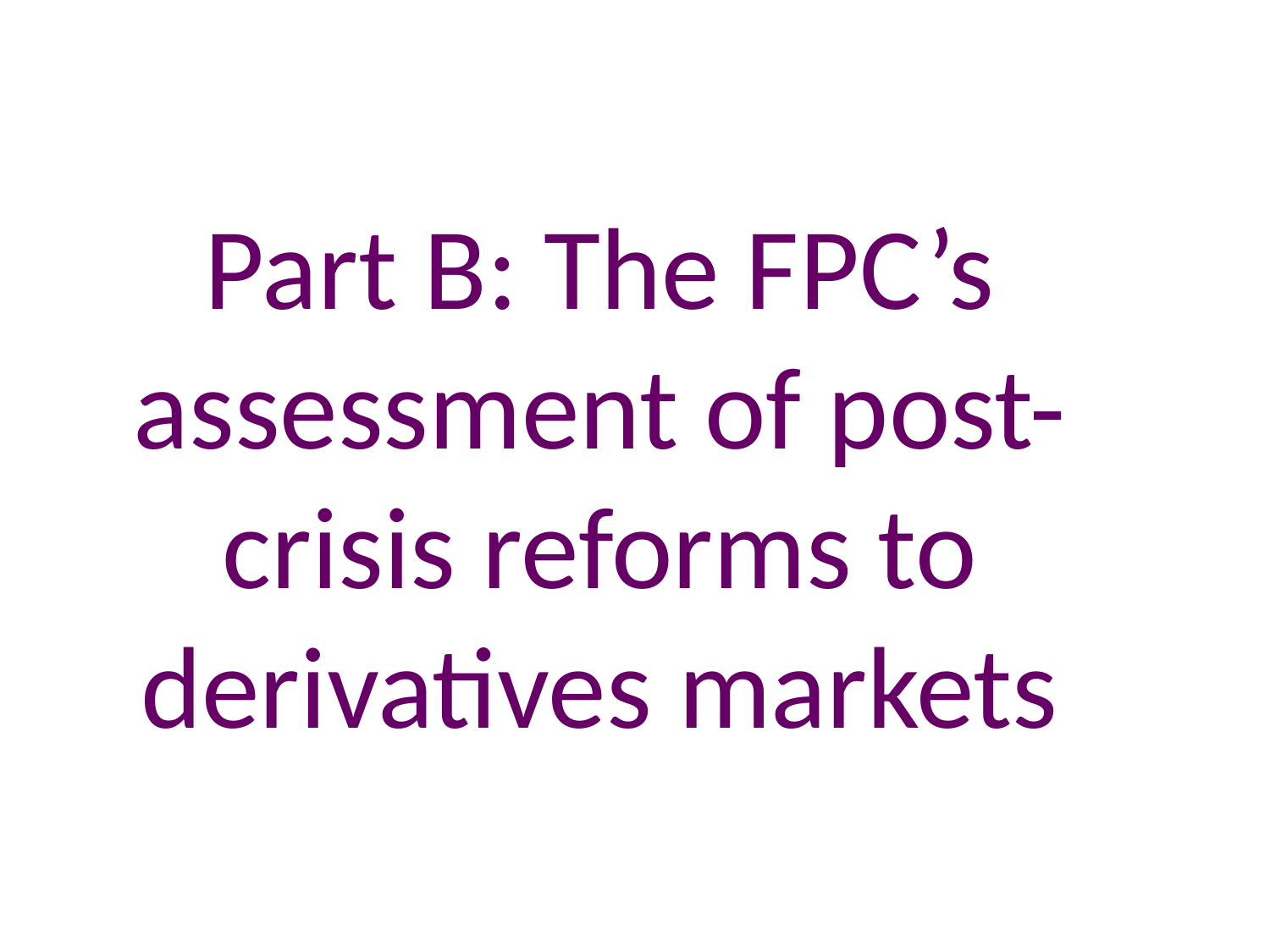

# Part B: The FPC’s assessment of post-crisis reforms to derivatives markets